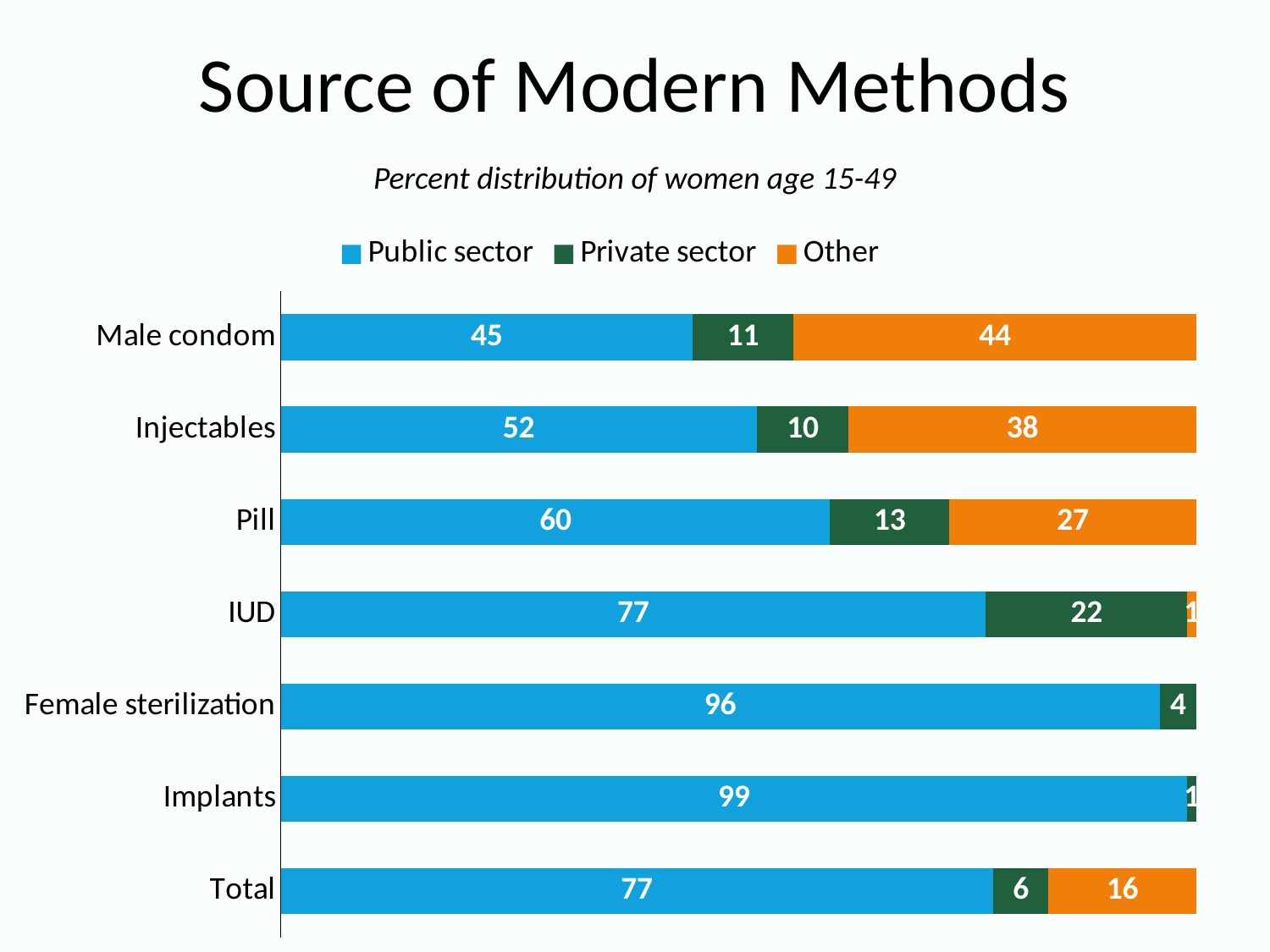

# Source of Modern Methods
Percent distribution of women age 15-49

### Chart

| Category | Public sector | Private sector | Other |
|---|---|---|---|
| Total | 77.0 | 6.0 | 16.0 |
| Implants | 99.0 | 1.0 | 0.0 |
| Female sterilization | 96.0 | 4.0 | 0.0 |
| IUD | 77.0 | 22.0 | 1.0 |
| Pill | 60.0 | 13.0 | 27.0 |
| Injectables | 52.0 | 10.0 | 38.0 |
| Male condom | 45.0 | 11.0 | 44.0 |